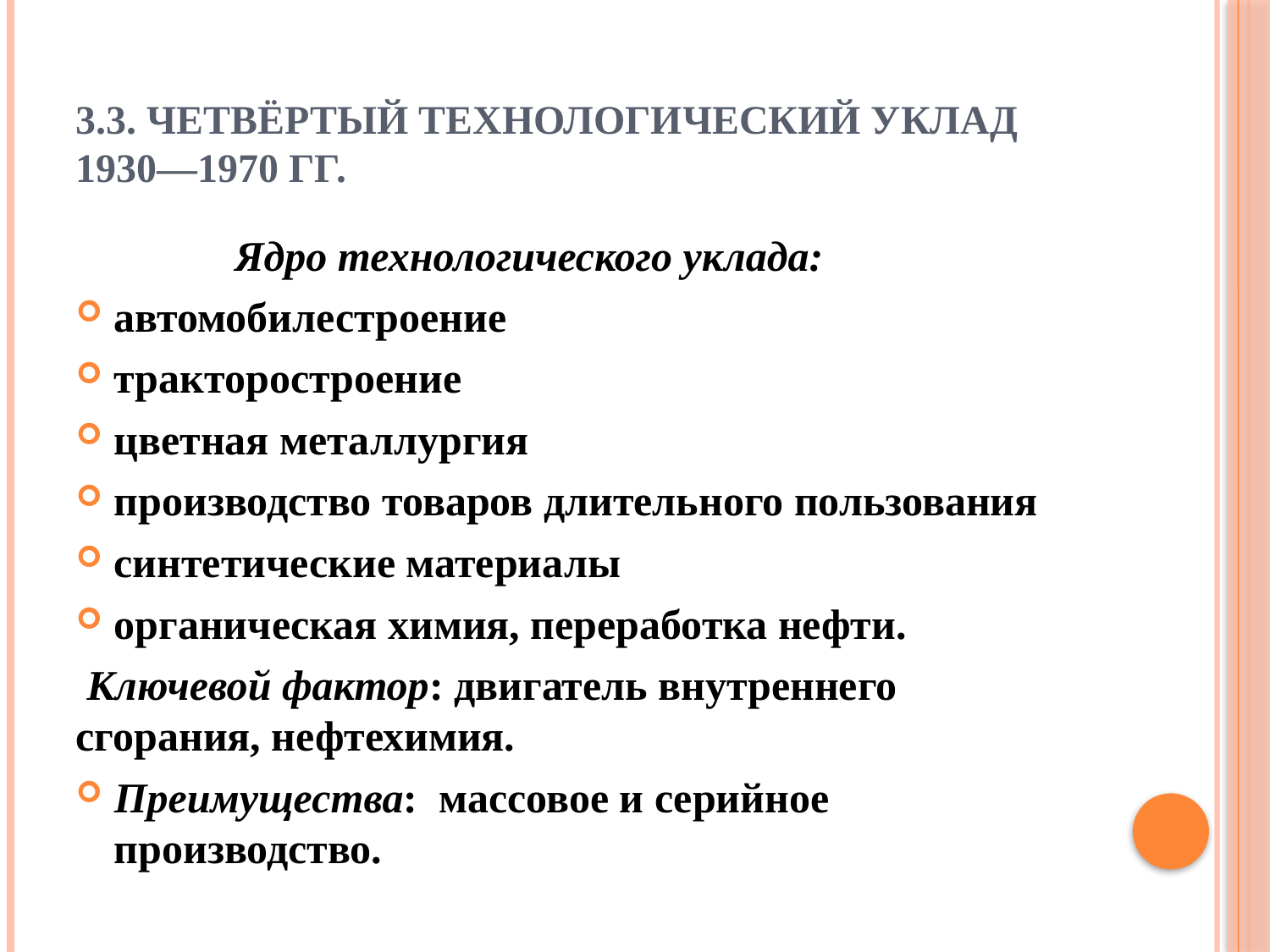

# 3.3. Четвёртый технологический уклад 1930—1970 гг.
               Ядро технологического уклада:
автомобилестроение
тракторостроение
цветная металлургия
производство товаров длительного пользования
синтетические материалы
органическая химия, переработка нефти.
 Ключевой фактор: двигатель внутреннего сгорания, нефтехимия.
Преимущества:  массовое и серийное производство.